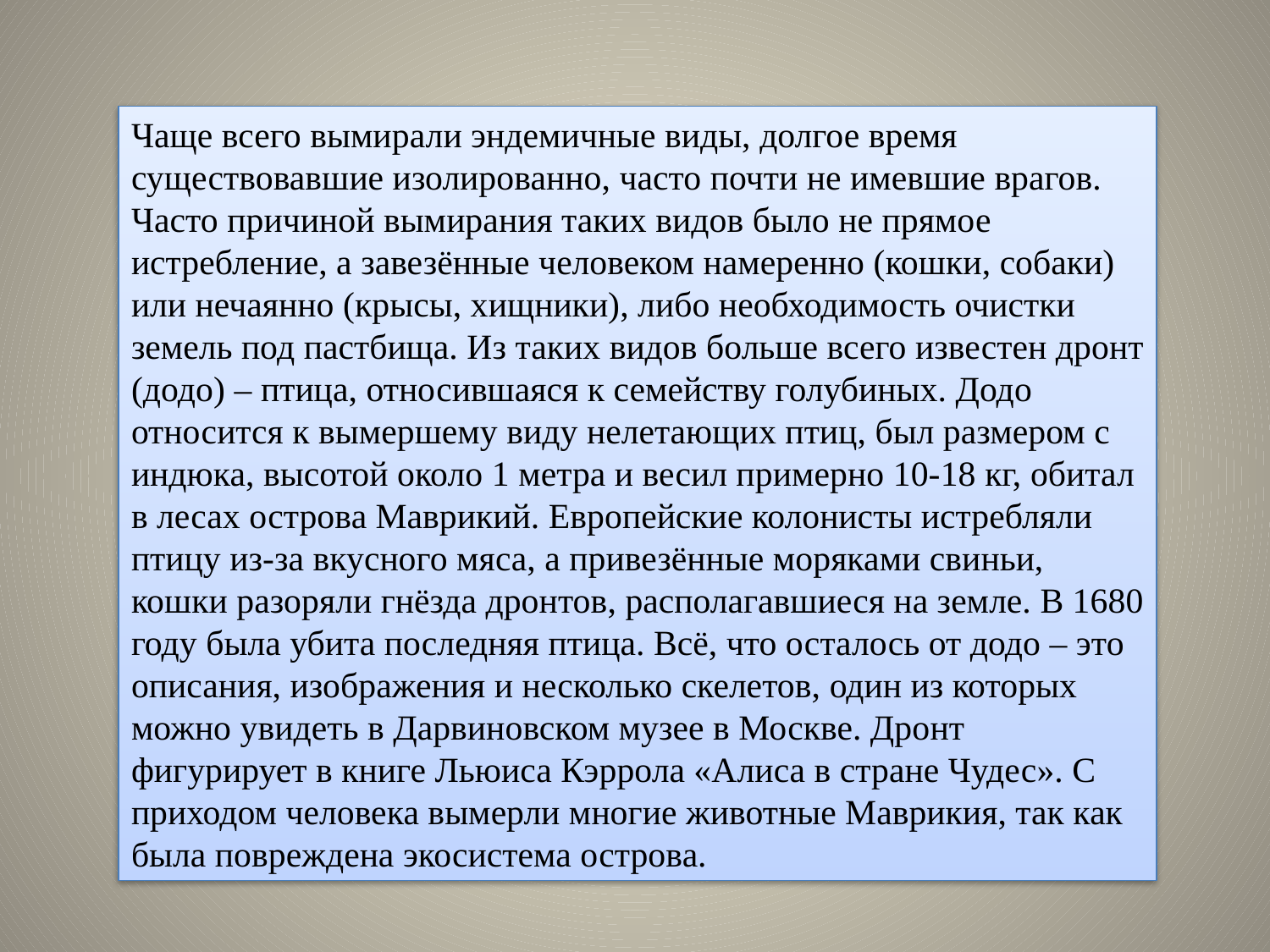

Чаще всего вымирали эндемичные виды, долгое время существовавшие изолированно, часто почти не имевшие врагов. Часто причиной вымирания таких видов было не прямое истребление, а завезённые человеком намеренно (кошки, собаки) или нечаянно (крысы, хищники), либо необходимость очистки земель под пастбища. Из таких видов больше всего известен дронт (додо) – птица, относившаяся к семейству голубиных. Додо относится к вымершему виду нелетающих птиц, был размером с индюка, высотой около 1 метра и весил примерно 10-18 кг, обитал в лесах острова Маврикий. Европейские колонисты истребляли птицу из-за вкусного мяса, а привезённые моряками свиньи, кошки разоряли гнёзда дронтов, располагавшиеся на земле. В 1680 году была убита последняя птица. Всё, что осталось от додо – это описания, изображения и несколько скелетов, один из которых можно увидеть в Дарвиновском музее в Москве. Дронт фигурирует в книге Льюиса Кэррола «Алиса в стране Чудес». С приходом человека вымерли многие животные Маврикия, так как была повреждена экосистема острова.